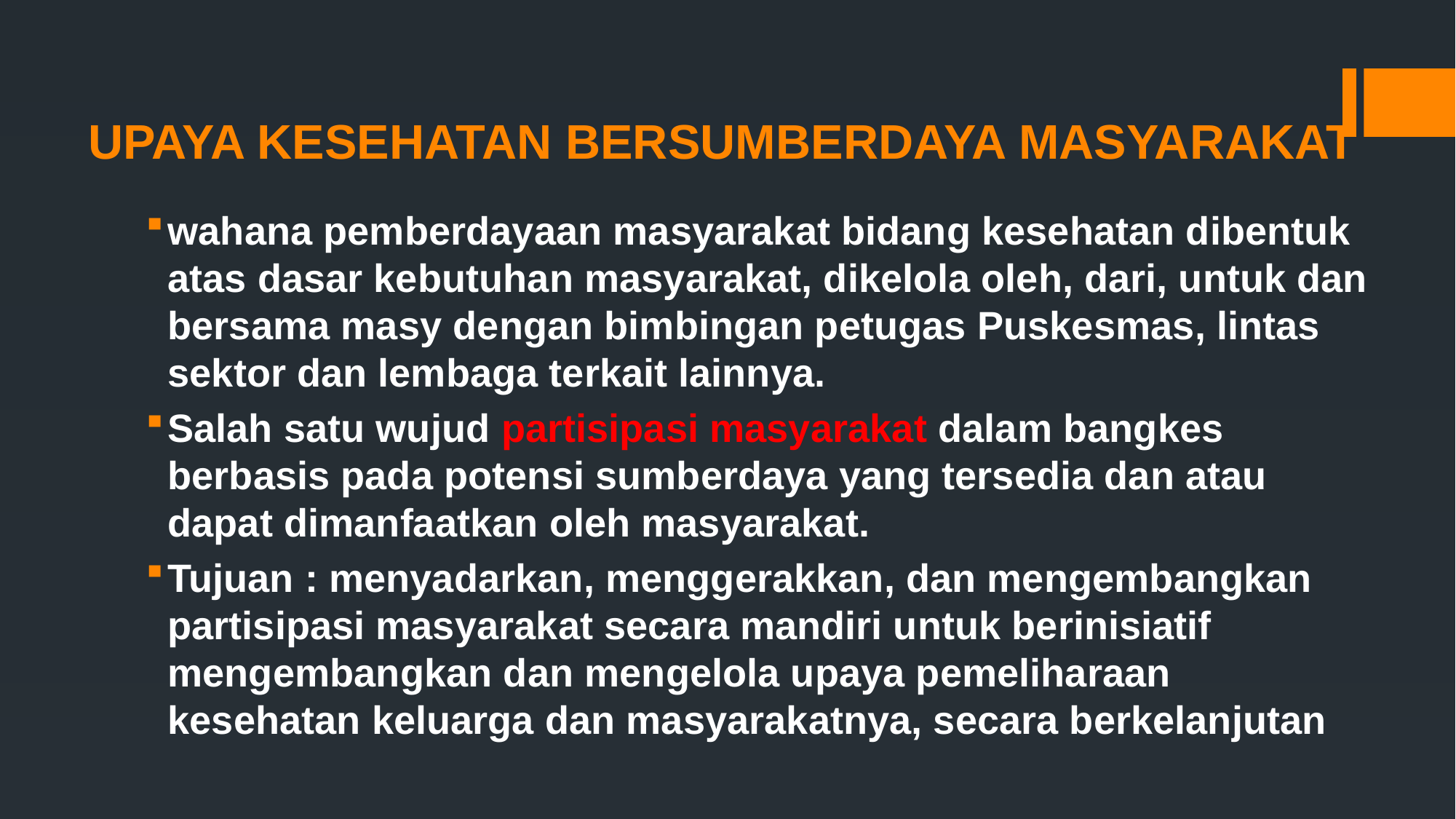

# UPAYA KESEHATAN BERSUMBERDAYA MASYARAKAT
wahana pemberdayaan masyarakat bidang kesehatan dibentuk atas dasar kebutuhan masyarakat, dikelola oleh, dari, untuk dan bersama masy dengan bimbingan petugas Puskesmas, lintas sektor dan lembaga terkait lainnya.
Salah satu wujud partisipasi masyarakat dalam bangkes berbasis pada potensi sumberdaya yang tersedia dan atau dapat dimanfaatkan oleh masyarakat.
Tujuan : menyadarkan, menggerakkan, dan mengembangkan partisipasi masyarakat secara mandiri untuk berinisiatif mengembangkan dan mengelola upaya pemeliharaan kesehatan keluarga dan masyarakatnya, secara berkelanjutan